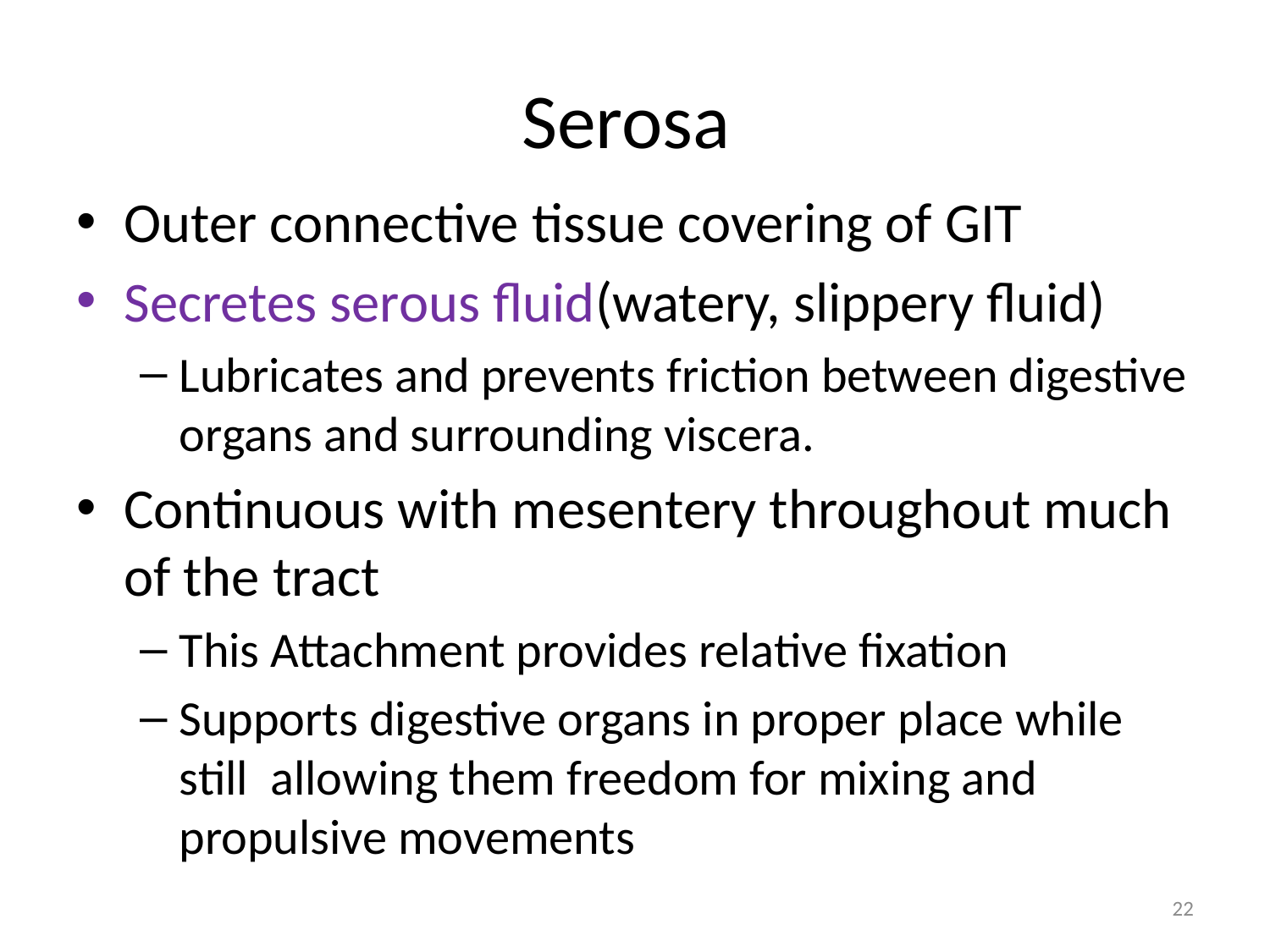

# Serosa
Outer connective tissue covering of GIT
Secretes serous fluid(watery, slippery fluid)
Lubricates and prevents friction between digestive organs and surrounding viscera.
Continuous with mesentery throughout much of the tract
This Attachment provides relative fixation
Supports digestive organs in proper place while still  allowing them freedom for mixing and propulsive movements

22